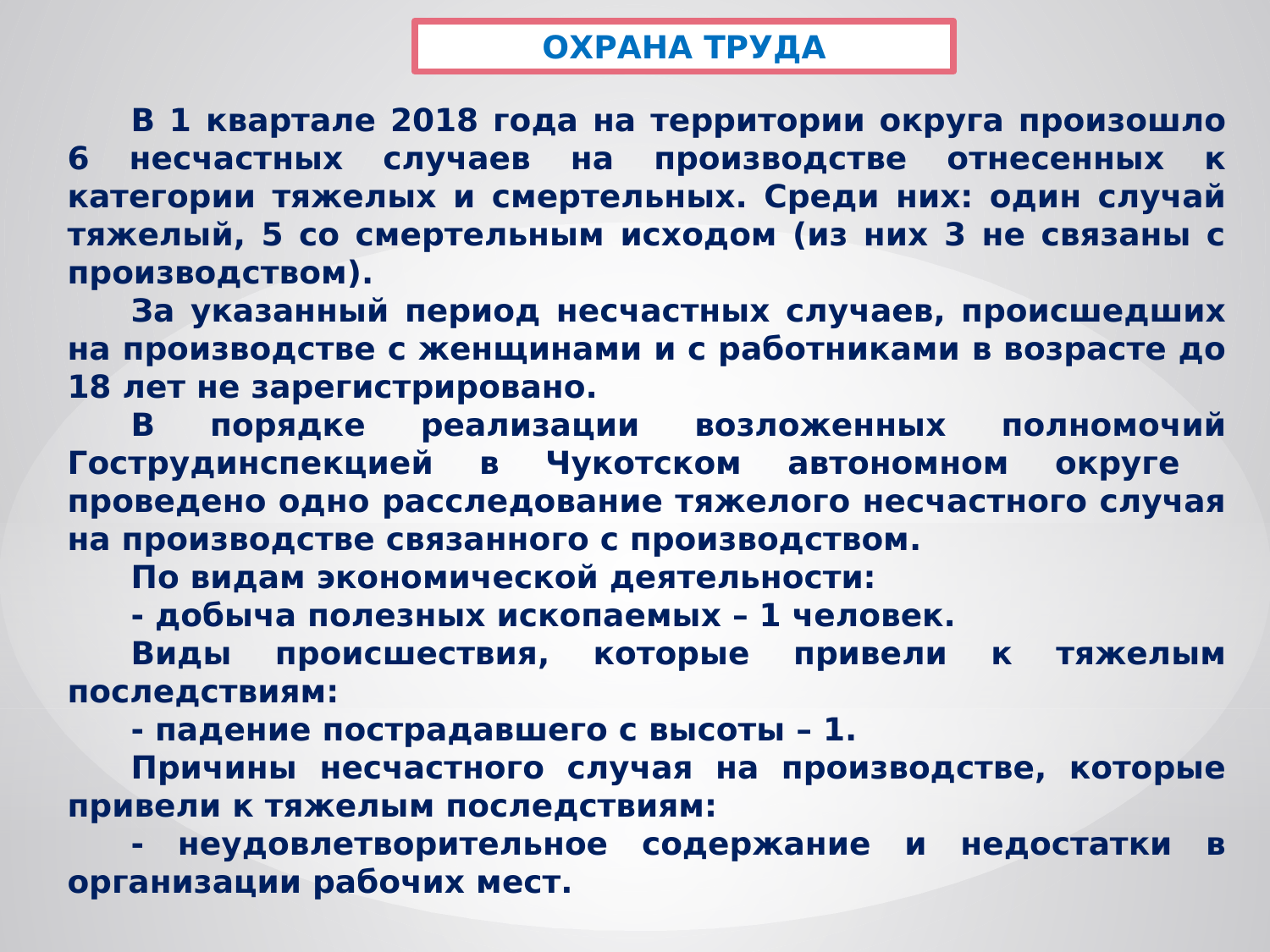

ОХРАНА ТРУДА

В 1 квартале 2018 года на территории округа произошло 6 несчастных случаев на производстве отнесенных к категории тяжелых и смертельных. Среди них: один случай тяжелый, 5 со смертельным исходом (из них 3 не связаны с производством).
За указанный период несчастных случаев, происшедших на производстве с женщинами и с работниками в возрасте до 18 лет не зарегистрировано.
В порядке реализации возложенных полномочий Гострудинспекцией в Чукотском автономном округе  проведено одно расследование тяжелого несчастного случая на производстве связанного с производством.
По видам экономической деятельности:
- добыча полезных ископаемых – 1 человек.
Виды происшествия, которые привели к тяжелым последствиям:
- падение пострадавшего с высоты – 1.
Причины несчастного случая на производстве, которые привели к тяжелым последствиям:
- неудовлетворительное содержание и недостатки в организации рабочих мест.